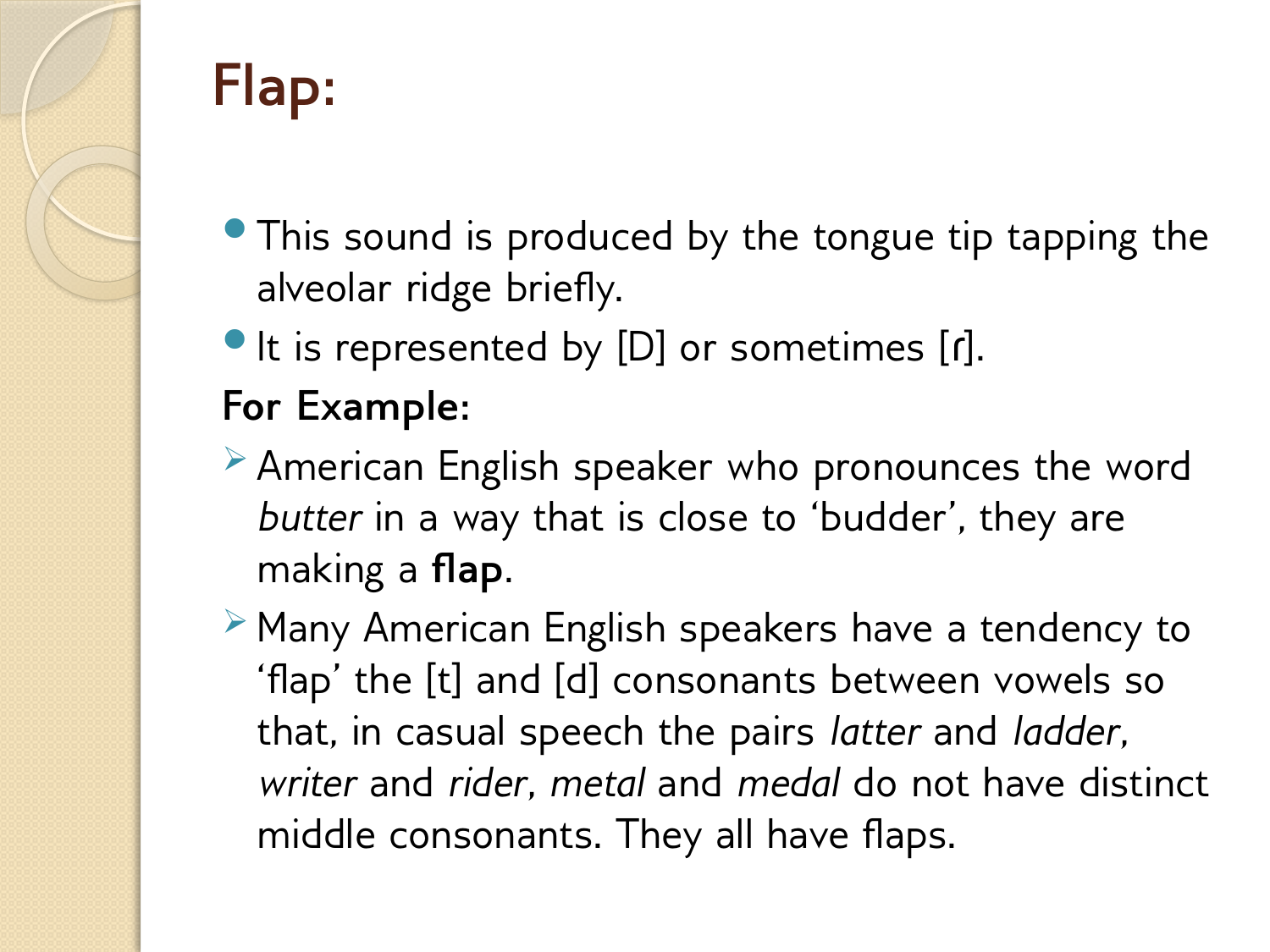

# Flap:
This sound is produced by the tongue tip tapping the alveolar ridge briefly.
It is represented by [D] or sometimes [ɾ].
For Example:
American English speaker who pronounces the word butter in a way that is close to ‘budder’, they are making a flap.
Many American English speakers have a tendency to ‘flap’ the [t] and [d] consonants between vowels so that, in casual speech the pairs latter and ladder, writer and rider, metal and medal do not have distinct middle consonants. They all have flaps.